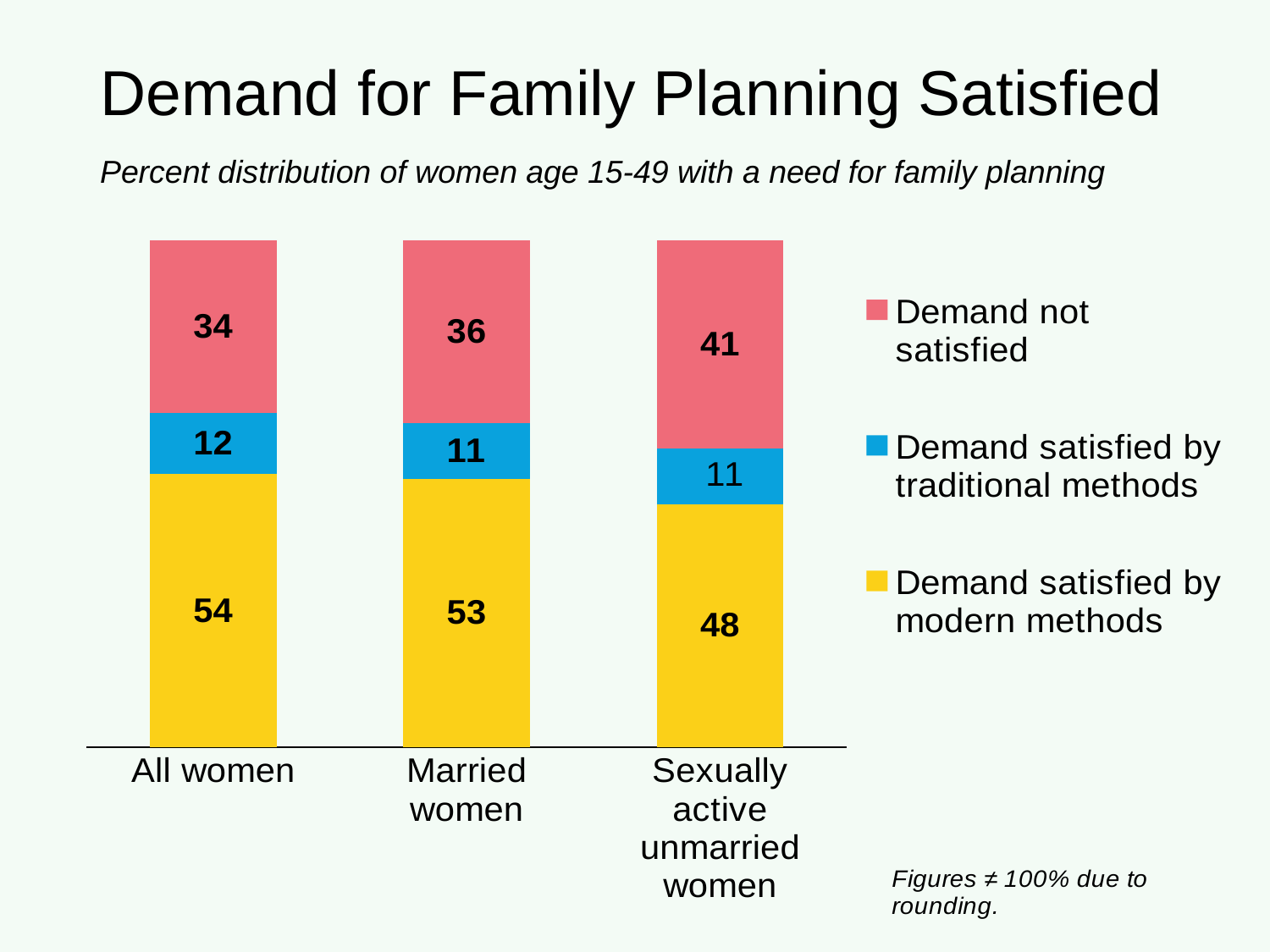

# Demand for Family Planning Satisfied
Percent distribution of women age 15-49 with a need for family planning

### Chart

| Category | Demand satisfied by modern methods | Demand satisfied by traditional methods | Demand not satisfied |
|---|---|---|---|
| All women | 54.0 | 12.0 | 34.0 |
| Married women | 53.0 | 11.0 | 36.0 |
| Sexually active unmarried women | 48.0 | 11.0 | 41.0 |